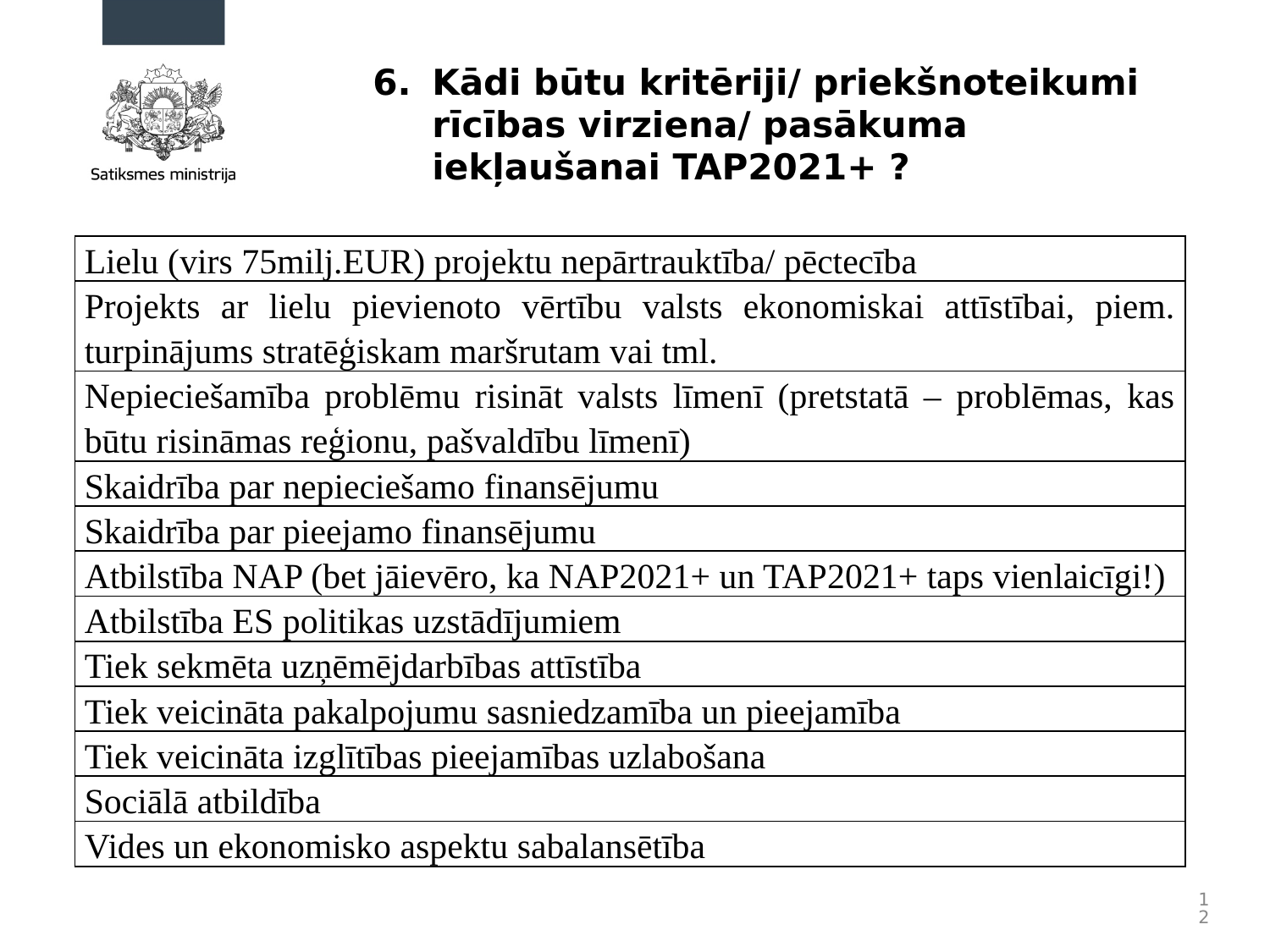

# Kādi būtu kritēriji/ priekšnoteikumi rīcības virziena/ pasākuma iekļaušanai TAP2021+ ?
| Lielu (virs 75milj.EUR) projektu nepārtrauktība/ pēctecība |
| --- |
| Projekts ar lielu pievienoto vērtību valsts ekonomiskai attīstībai, piem. turpinājums stratēģiskam maršrutam vai tml. |
| Nepieciešamība problēmu risināt valsts līmenī (pretstatā – problēmas, kas būtu risināmas reģionu, pašvaldību līmenī) |
| Skaidrība par nepieciešamo finansējumu |
| Skaidrība par pieejamo finansējumu |
| Atbilstība NAP (bet jāievēro, ka NAP2021+ un TAP2021+ taps vienlaicīgi!) |
| Atbilstība ES politikas uzstādījumiem |
| Tiek sekmēta uzņēmējdarbības attīstība |
| Tiek veicināta pakalpojumu sasniedzamība un pieejamība |
| Tiek veicināta izglītības pieejamības uzlabošana |
| Sociālā atbildība |
| Vides un ekonomisko aspektu sabalansētība |
12